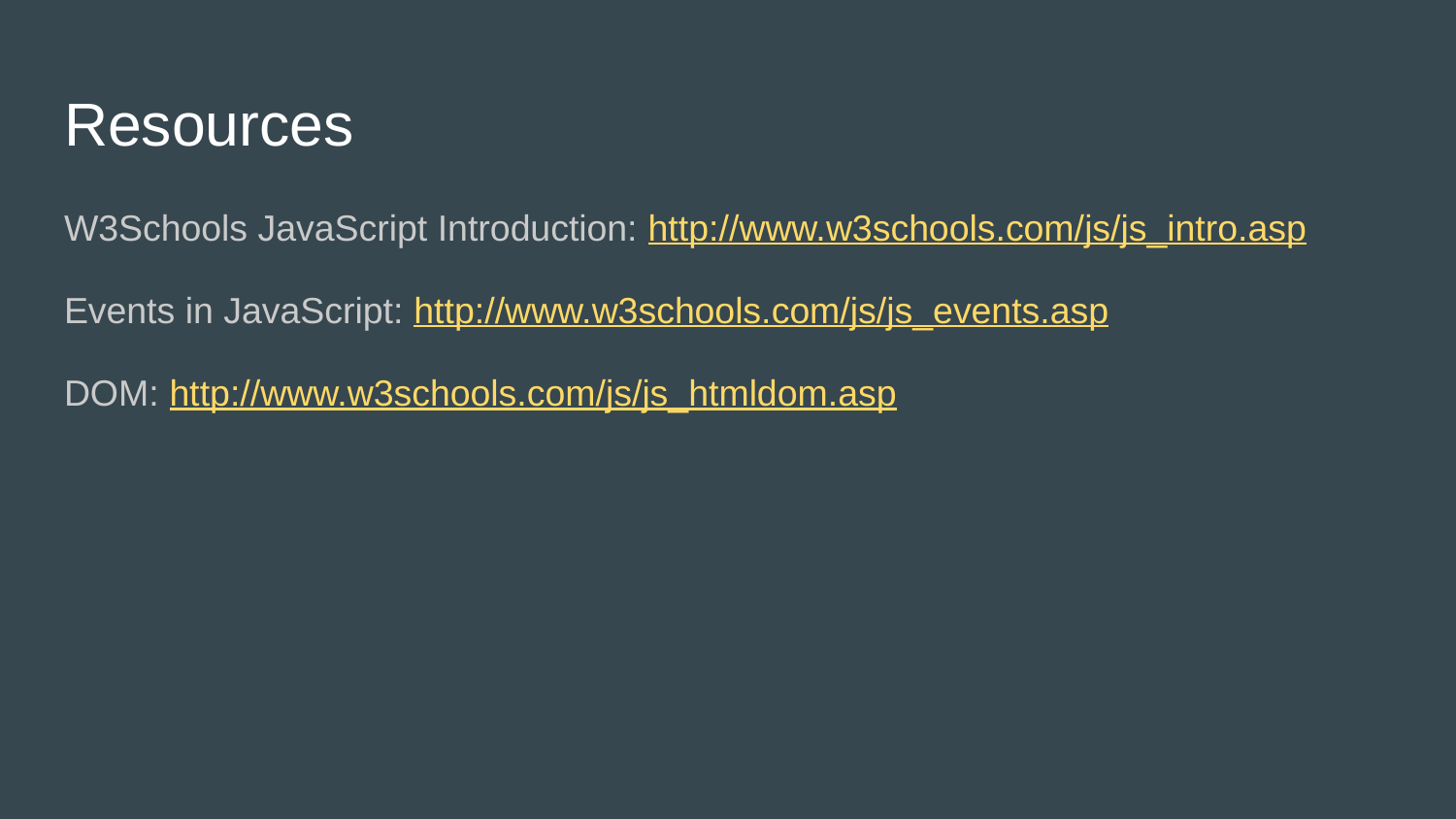

# Resources
W3Schools JavaScript Introduction: http://www.w3schools.com/js/js_intro.asp
Events in JavaScript: http://www.w3schools.com/js/js_events.asp
DOM: http://www.w3schools.com/js/js_htmldom.asp